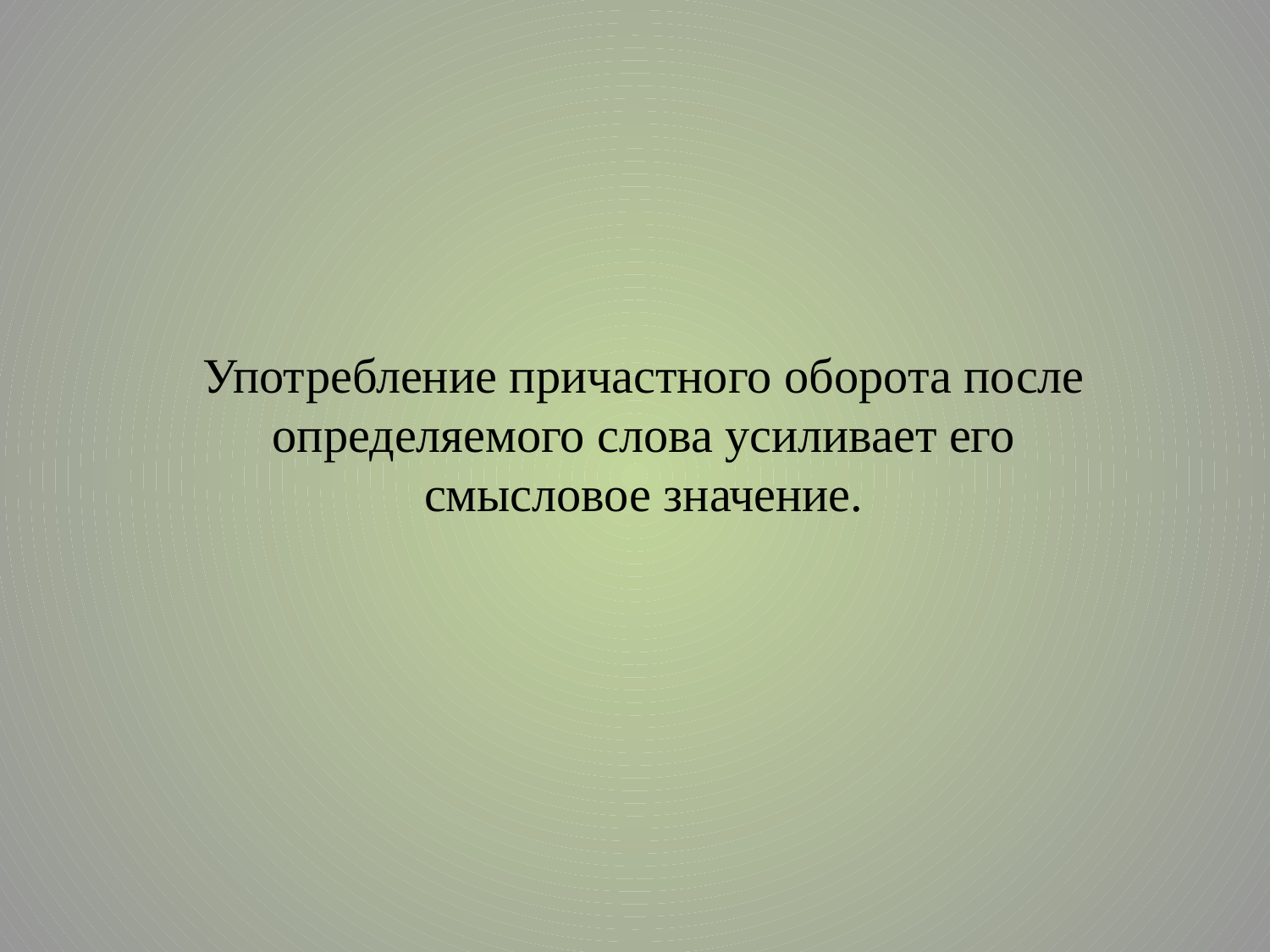

Употребление причастного оборота после определяемого слова усиливает его смысловое значение.